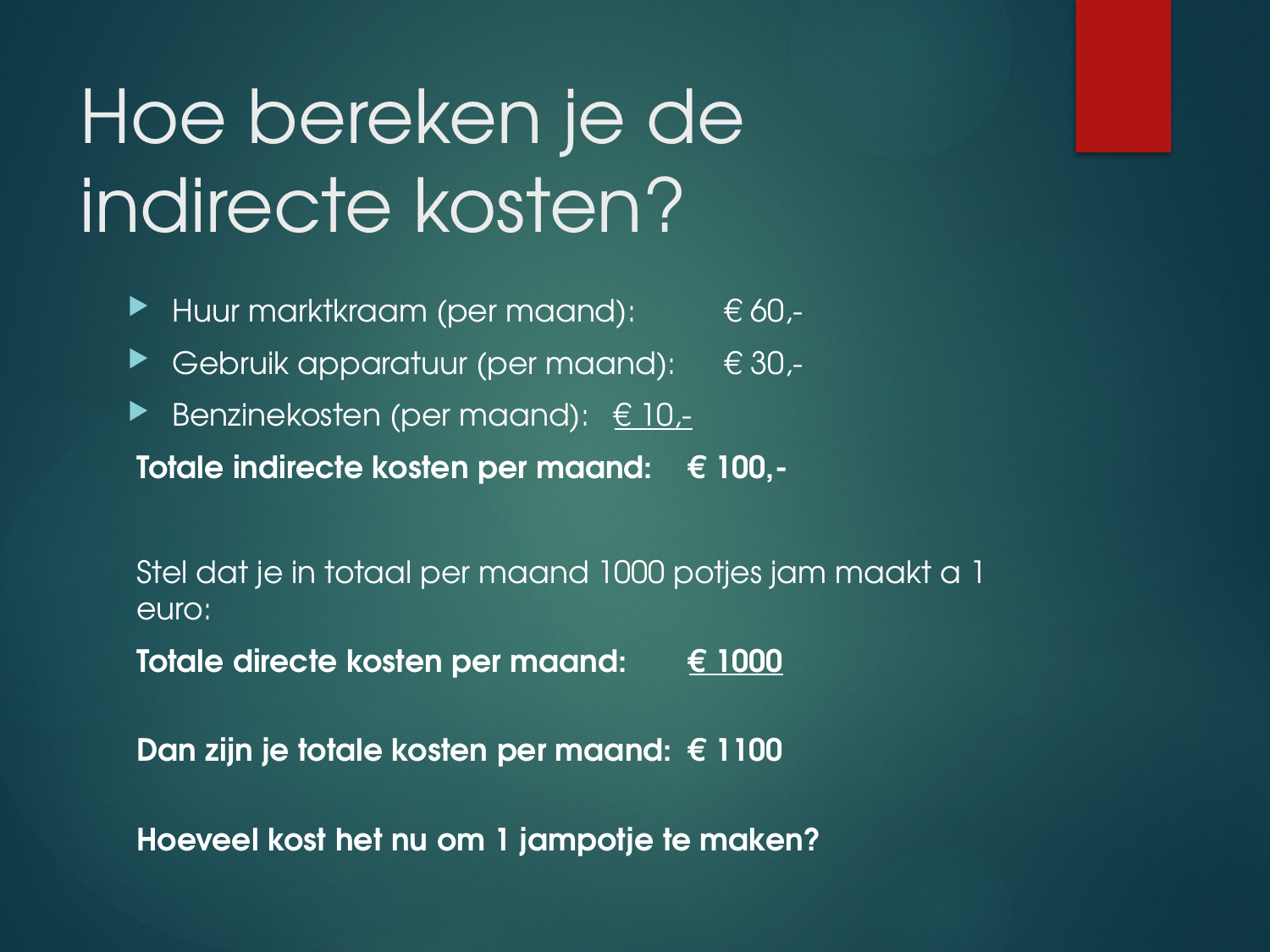

# Hoe bereken je de indirecte kosten?
Huur marktkraam (per maand):		€ 60,-
Gebruik apparatuur (per maand):		€ 30,-
Benzinekosten (per maand):		€ 10,-
Totale indirecte kosten per maand:		€ 100,-

Stel dat je in totaal per maand 1000 potjes jam maakt a 1 euro:
Totale directe kosten per maand:		€ 1000
Dan zijn je totale kosten per maand: 	€ 1100
Hoeveel kost het nu om 1 jampotje te maken?